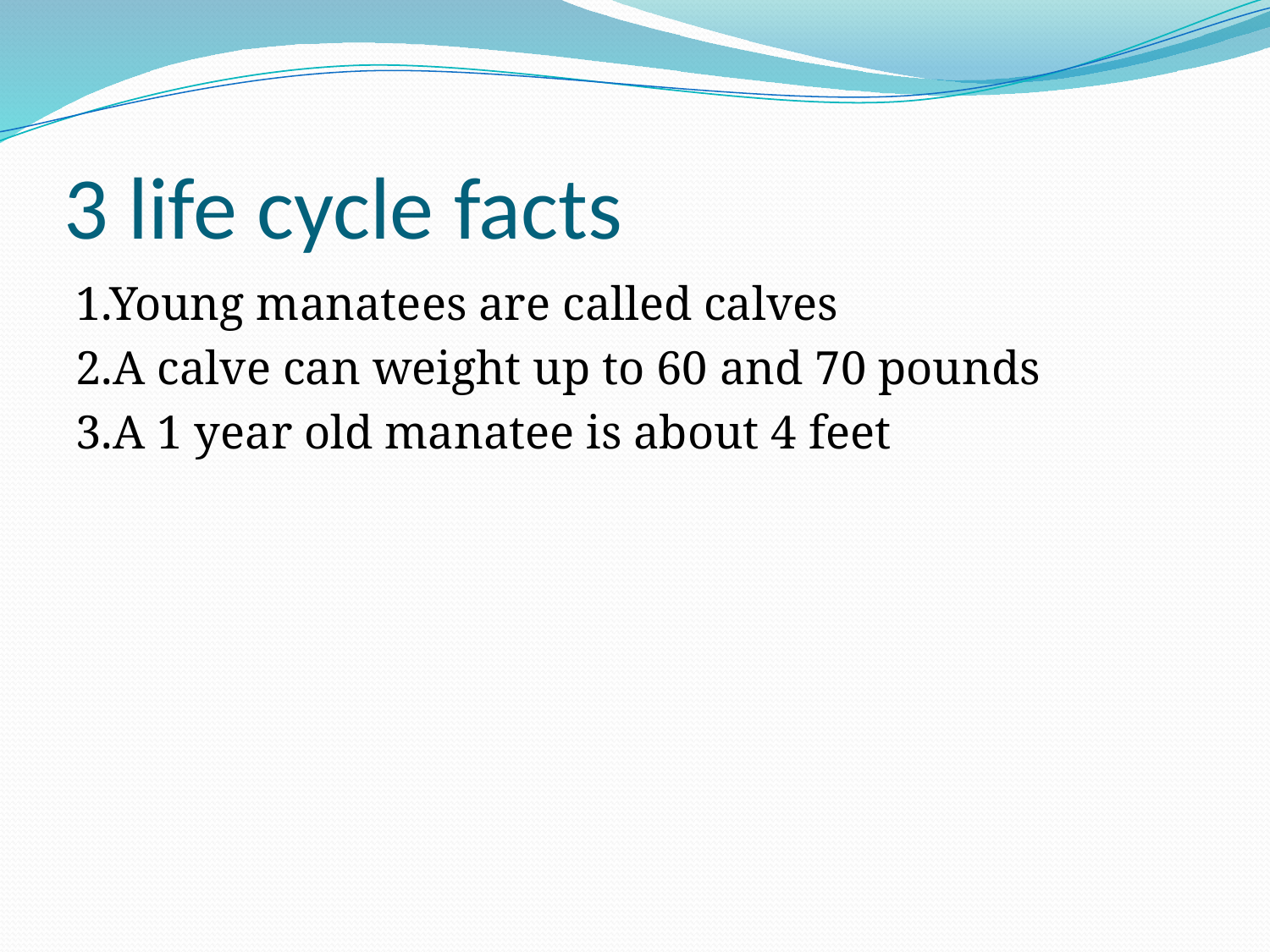

# 3 life cycle facts
1.Young manatees are called calves
2.A calve can weight up to 60 and 70 pounds
3.A 1 year old manatee is about 4 feet